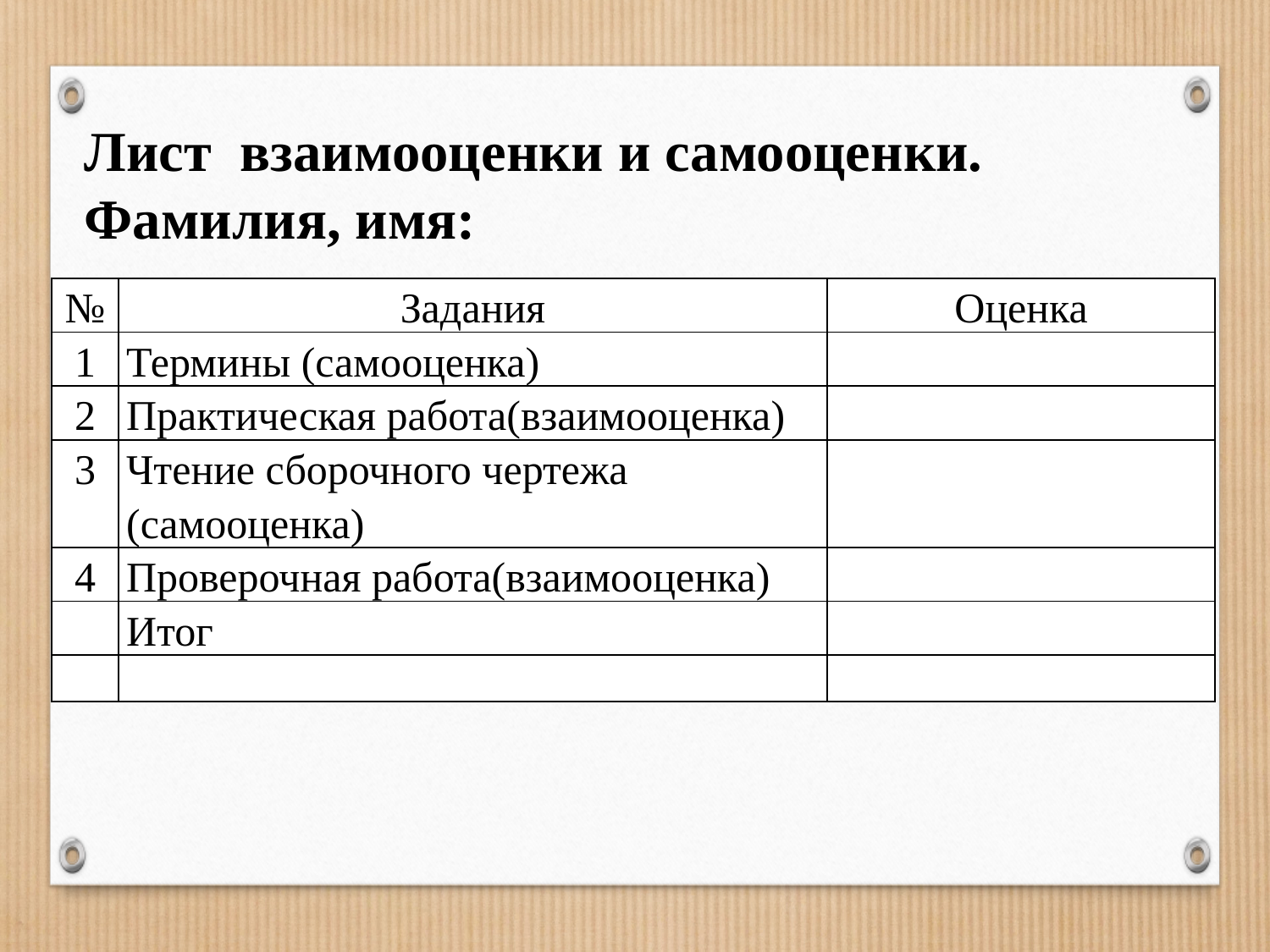

Лист  взаимооценки и самооценки.
Фамилия, имя:

| № | Задания | Оценка |
| --- | --- | --- |
| 1 | Термины (самооценка) |  |
| 2 | Практическая работа(взаимооценка) |  |
| 3 | Чтение сборочного чертежа (самооценка) |  |
| 4 | Проверочная работа(взаимооценка) |  |
|  | Итог |  |
|  |  |  |